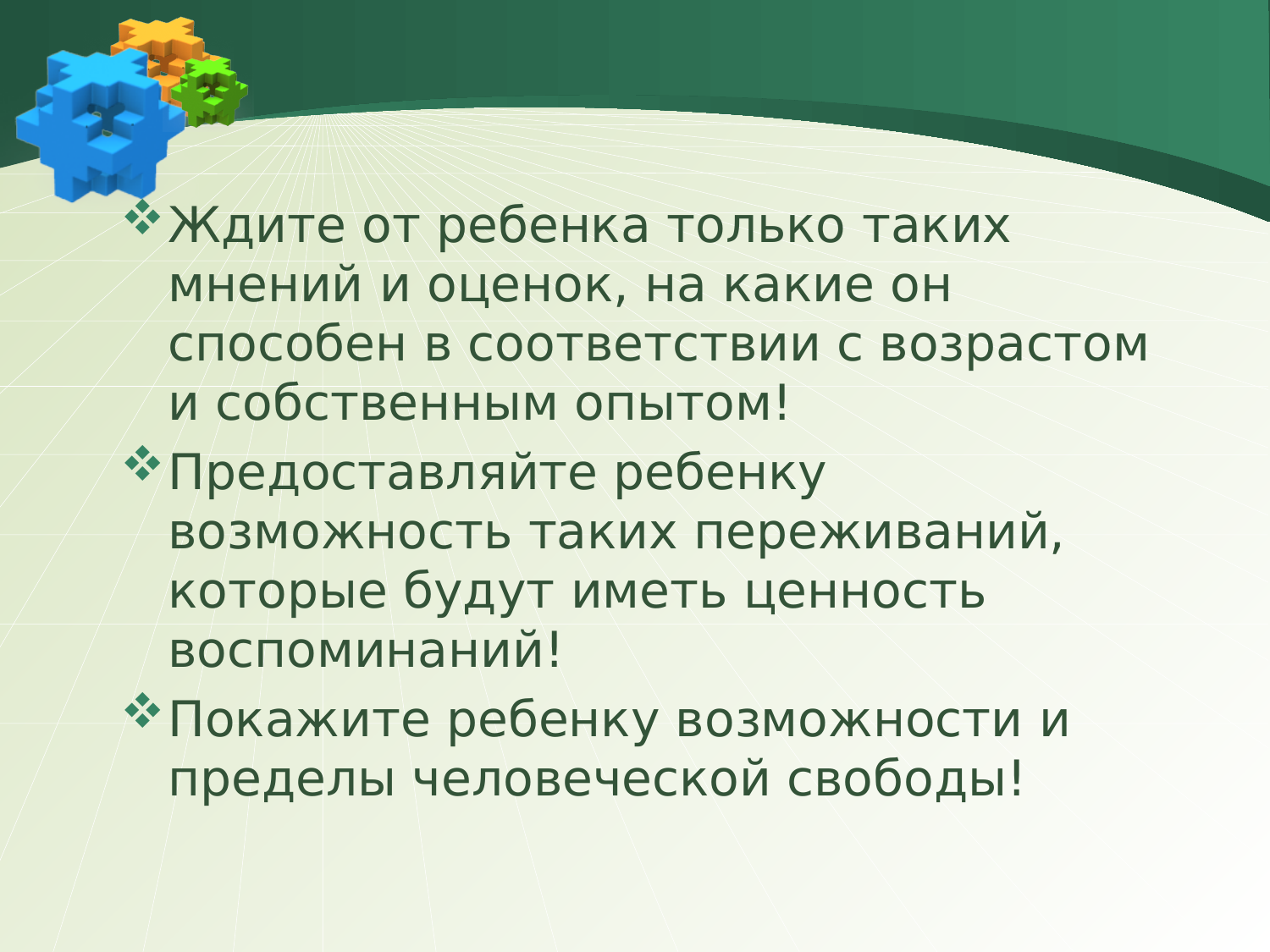

Ждите от ребенка только таких мнений и оценок, на какие он способен в соответствии с возрастом и собственным опытом!
Предоставляйте ребенку возможность таких переживаний, которые будут иметь ценность воспоминаний!
Покажите ребенку возможности и пределы человеческой свободы!